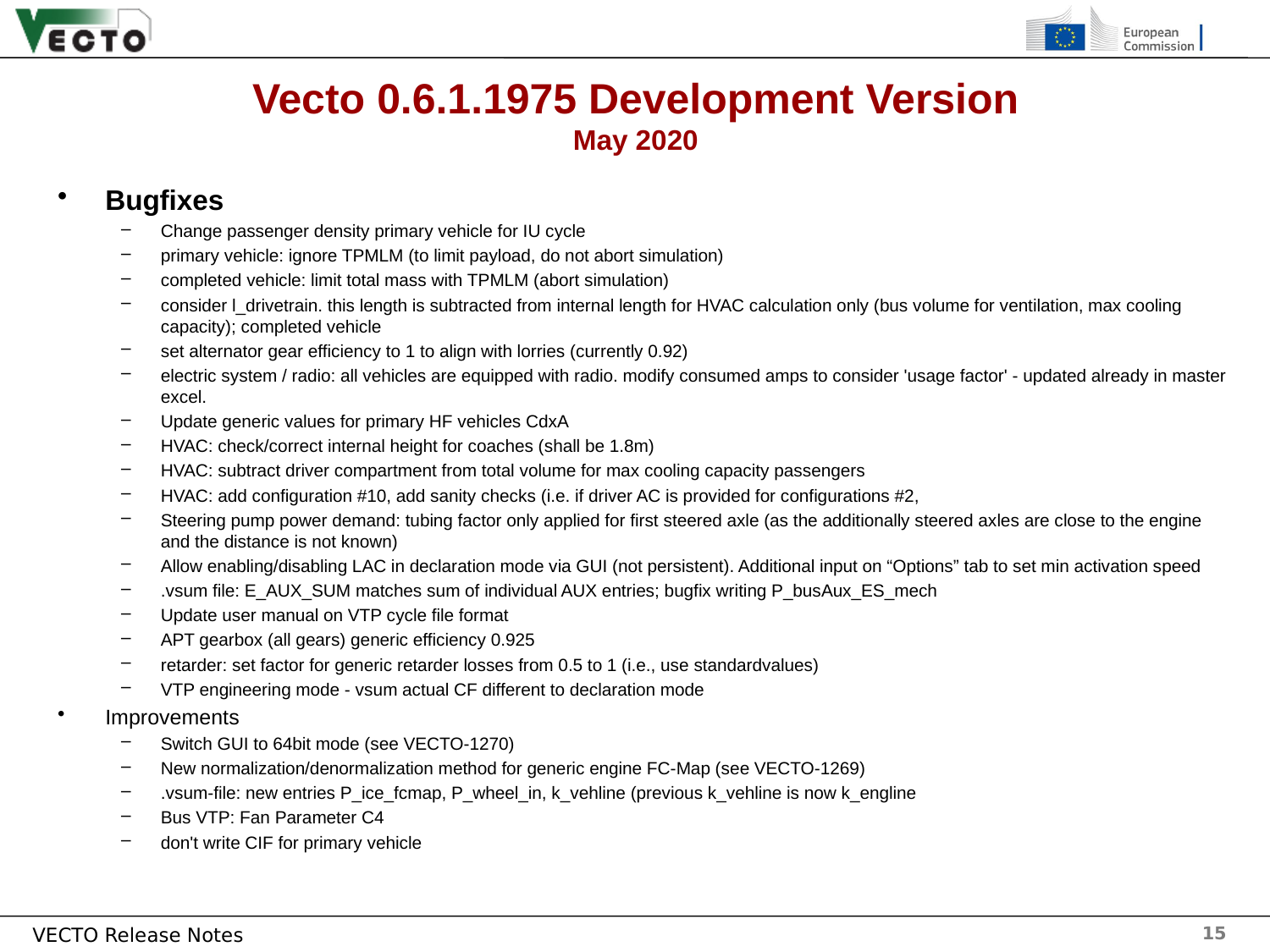

# Vecto 0.6.1.1975 Development Version May 2020
Bugfixes
Change passenger density primary vehicle for IU cycle
primary vehicle: ignore TPMLM (to limit payload, do not abort simulation)
completed vehicle: limit total mass with TPMLM (abort simulation)
consider l_drivetrain. this length is subtracted from internal length for HVAC calculation only (bus volume for ventilation, max cooling capacity); completed vehicle
set alternator gear efficiency to 1 to align with lorries (currently 0.92)
electric system / radio: all vehicles are equipped with radio. modify consumed amps to consider 'usage factor' - updated already in master excel.
Update generic values for primary HF vehicles CdxA
HVAC: check/correct internal height for coaches (shall be 1.8m)
HVAC: subtract driver compartment from total volume for max cooling capacity passengers
HVAC: add configuration #10, add sanity checks (i.e. if driver AC is provided for configurations #2,
Steering pump power demand: tubing factor only applied for first steered axle (as the additionally steered axles are close to the engine and the distance is not known)
Allow enabling/disabling LAC in declaration mode via GUI (not persistent). Additional input on “Options” tab to set min activation speed
.vsum file: E_AUX_SUM matches sum of individual AUX entries; bugfix writing P_busAux_ES_mech
Update user manual on VTP cycle file format
APT gearbox (all gears) generic efficiency 0.925
retarder: set factor for generic retarder losses from 0.5 to 1 (i.e., use standardvalues)
VTP engineering mode - vsum actual CF different to declaration mode
Improvements
Switch GUI to 64bit mode (see VECTO-1270)
New normalization/denormalization method for generic engine FC-Map (see VECTO-1269)
.vsum-file: new entries P_ice_fcmap, P_wheel_in, k_vehline (previous k_vehline is now k_engline
Bus VTP: Fan Parameter C4
don't write CIF for primary vehicle